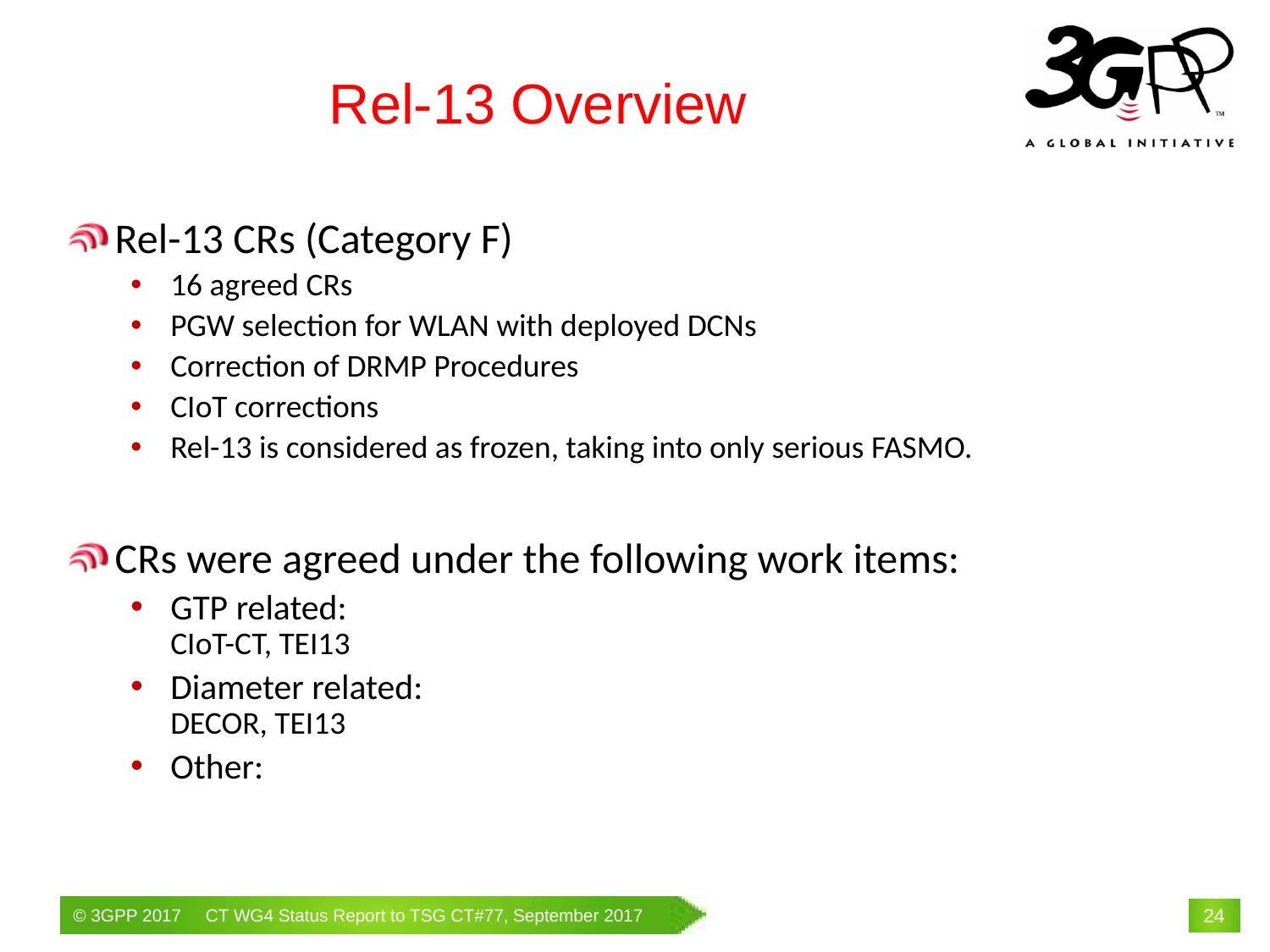

# Rel-13 Overview
Rel-13 CRs (Category F)
16 agreed CRs
PGW selection for WLAN with deployed DCNs
Correction of DRMP Procedures
CIoT corrections
Rel-13 is considered as frozen, taking into only serious FASMO.

CRs were agreed under the following work items:
GTP related:
CIoT-CT, TEI13
Diameter related:
DECOR, TEI13
Other: